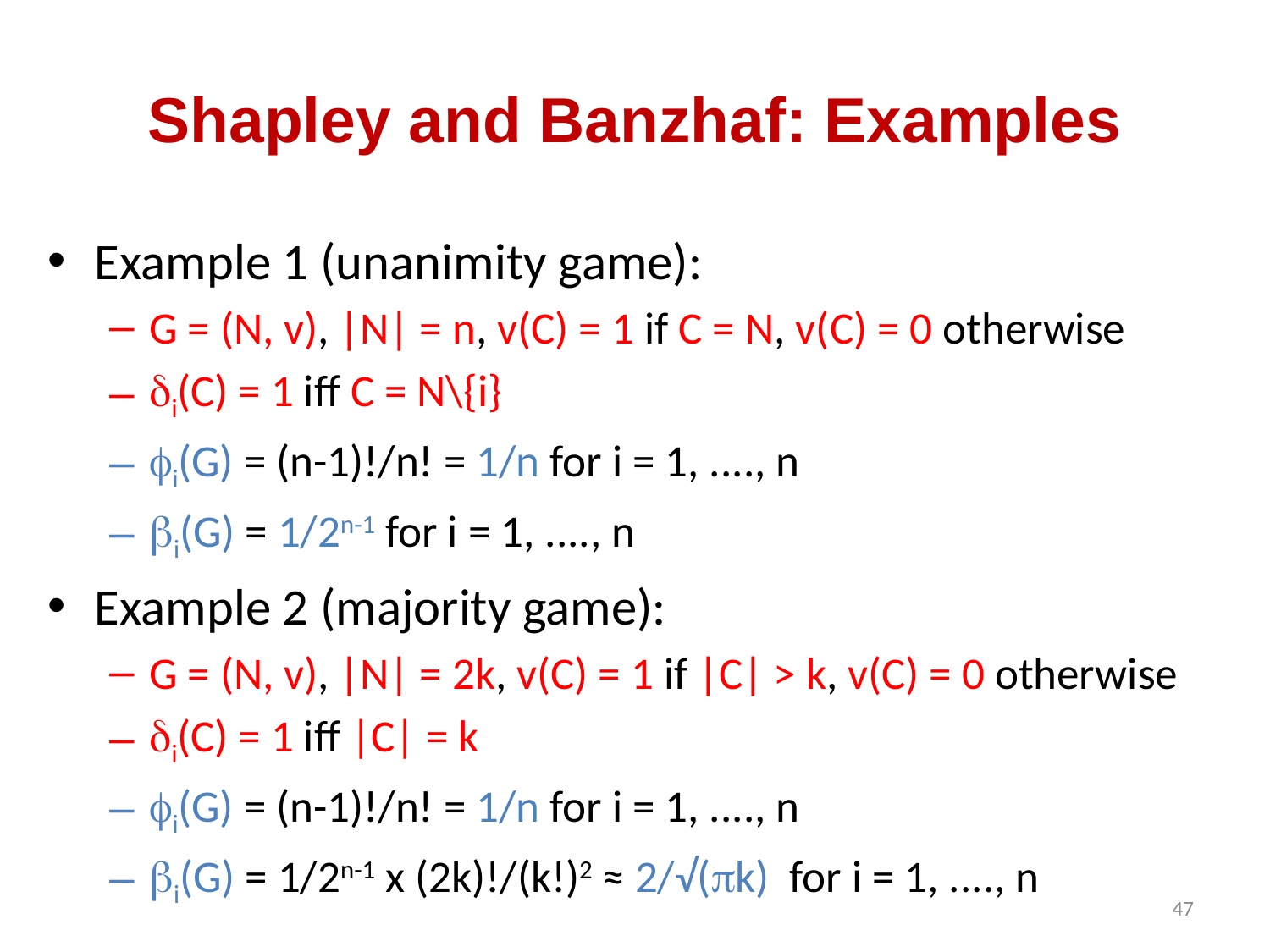

# Shapley and Banzhaf: Examples
Example 1 (unanimity game):
G = (N, v), |N| = n, v(C) = 1 if C = N, v(C) = 0 otherwise
δi(C) = 1 iff C = N\{i}
φi(G) = (n-1)!/n! = 1/n for i = 1, ...., n
βi(G) = 1/2n-1 for i = 1, ...., n
Example 2 (majority game):
G = (N, v), |N| = 2k, v(C) = 1 if |C| > k, v(C) = 0 otherwise
δi(C) = 1 iff |C| = k
φi(G) = (n-1)!/n! = 1/n for i = 1, ...., n
βi(G) = 1/2n-1 x (2k)!/(k!)2 ≈ 2/√(πk)  for i = 1, ...., n

47